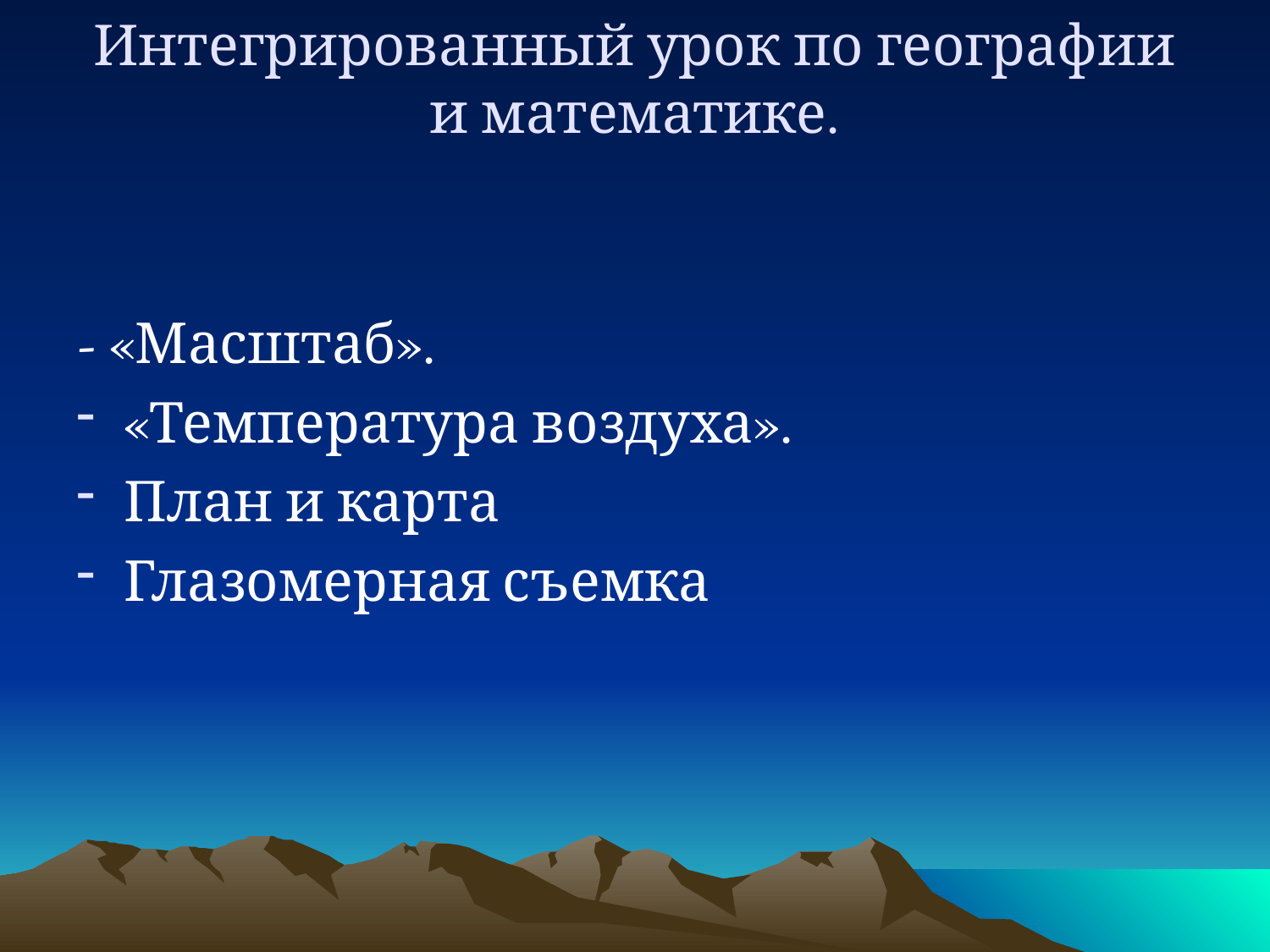

# Интегрированный урок по географии и математике.

- «Масштаб».
«Температура воздуха».
План и карта
Глазомерная съемка